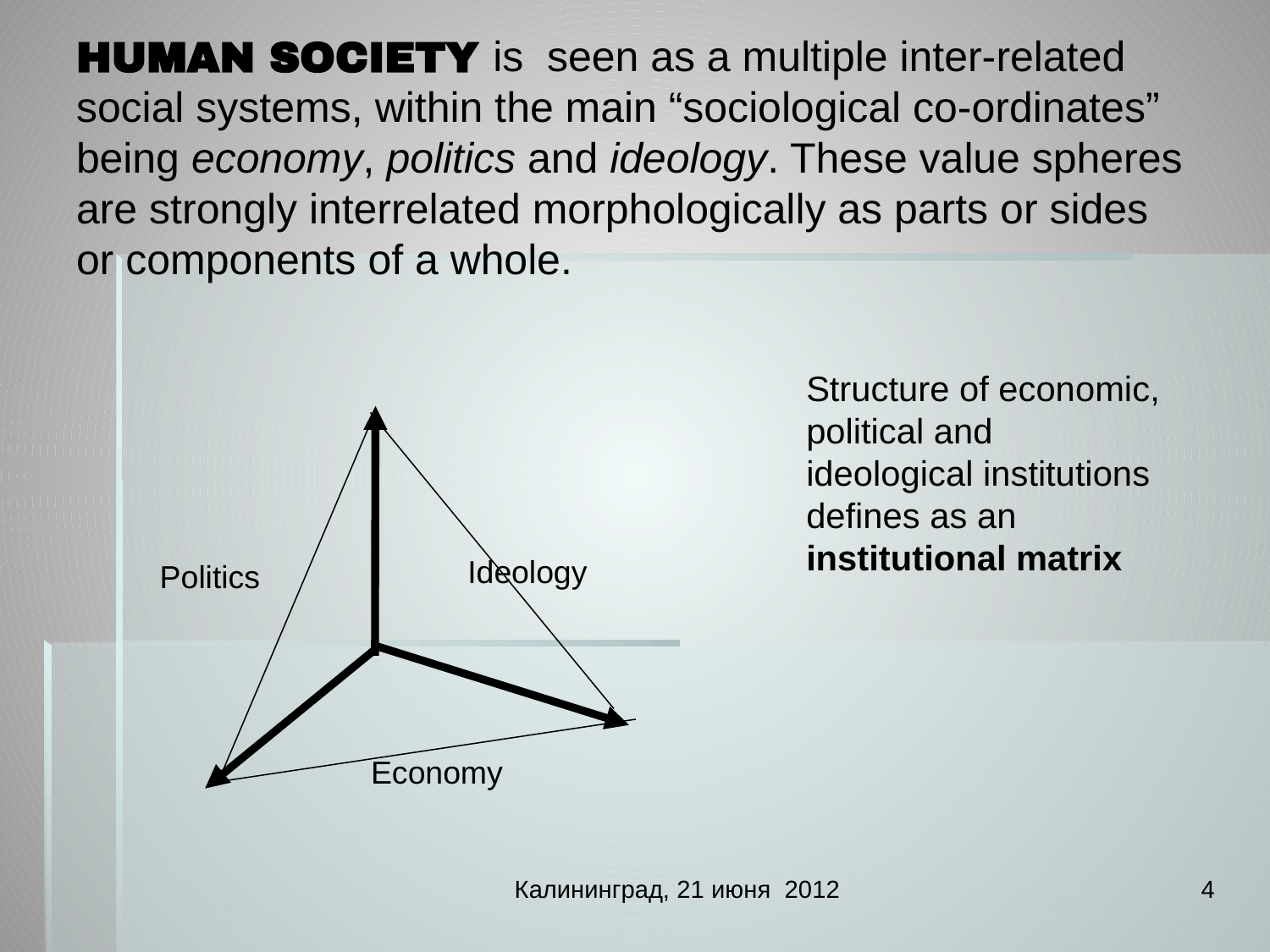

# HUMAN SOCIETY is  seen as a multiple inter-related social systems, within the main “sociological co-ordinates” being economy, politics and ideology. These value spheres are strongly interrelated morphologically as parts or sides or components of a whole.
Structure of economic, political and
ideological institutions defines as an institutional matrix

Politics
Ideology

Economy
Калининград, 21 июня  2012
4